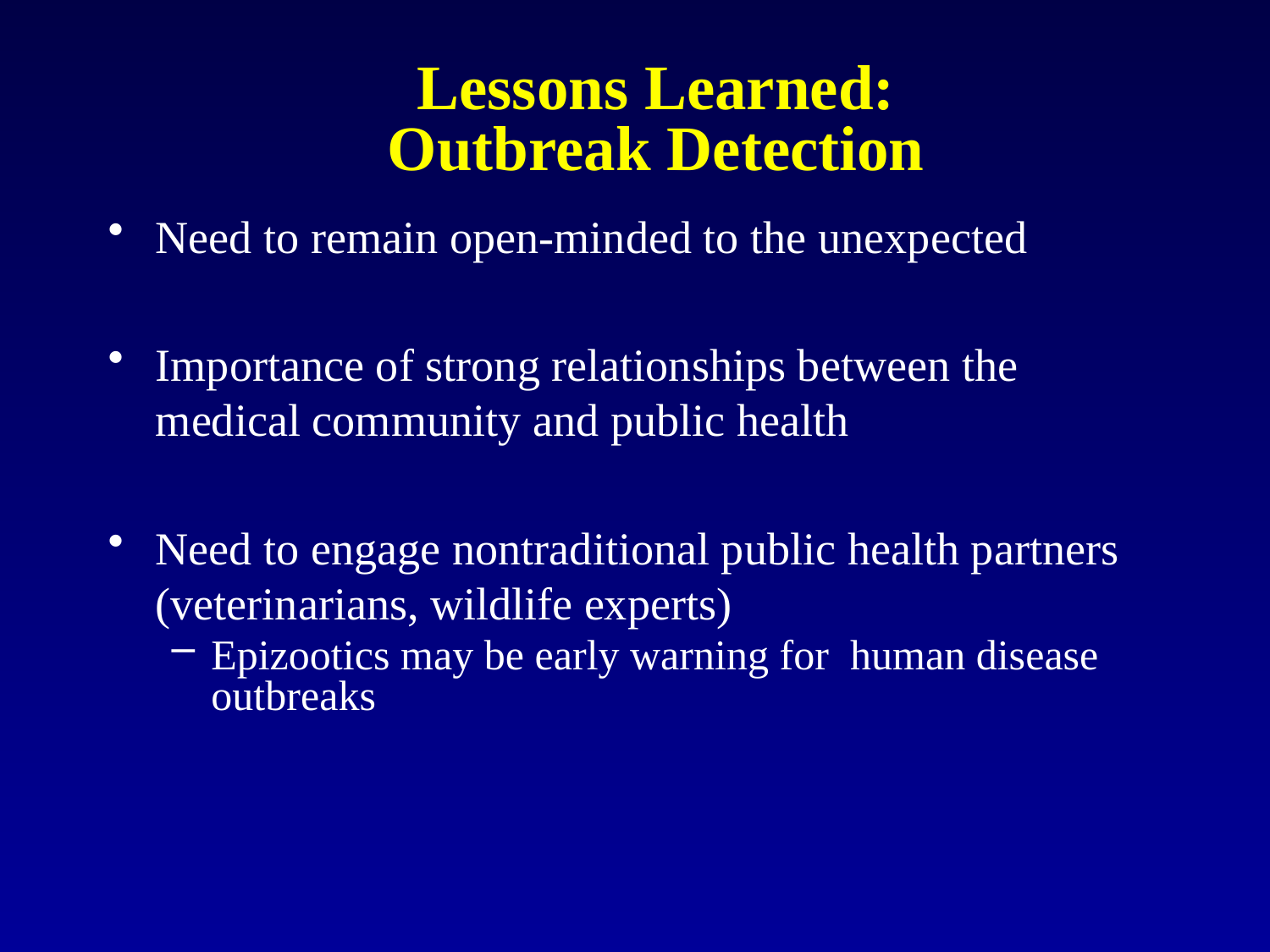

# Lessons Learned: Outbreak Detection
Need to remain open-minded to the unexpected

Importance of strong relationships between the medical community and public health

Need to engage nontraditional public health partners (veterinarians, wildlife experts)
Epizootics may be early warning for  human disease outbreaks